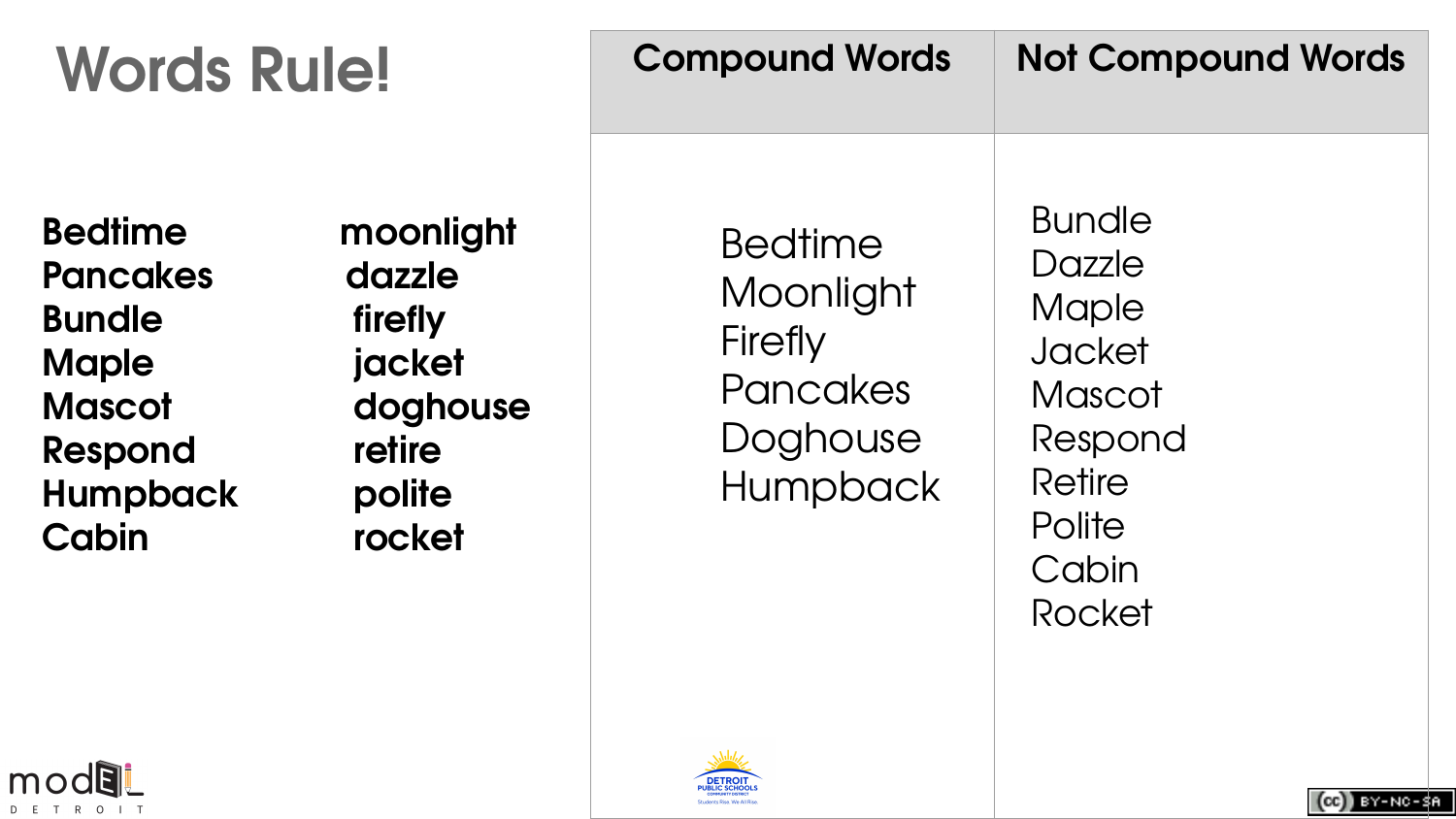

Words Rule!
| Compound Words | Not Compound Words |
| --- | --- |
|  |  |

Bedtime
Moonlight
Firefly
Pancakes
Doghouse
Humpback

Bundle
Dazzle
Maple
Jacket
Mascot
Respond
Retire
Polite
Cabin
Rocket
Bedtime               moonlight
Pancakes             dazzle
Bundle		  firefly
Maple		  jacket
Mascot		  doghouse
Respond	  retire
Humpback 	  polite
Cabin 		  rocket